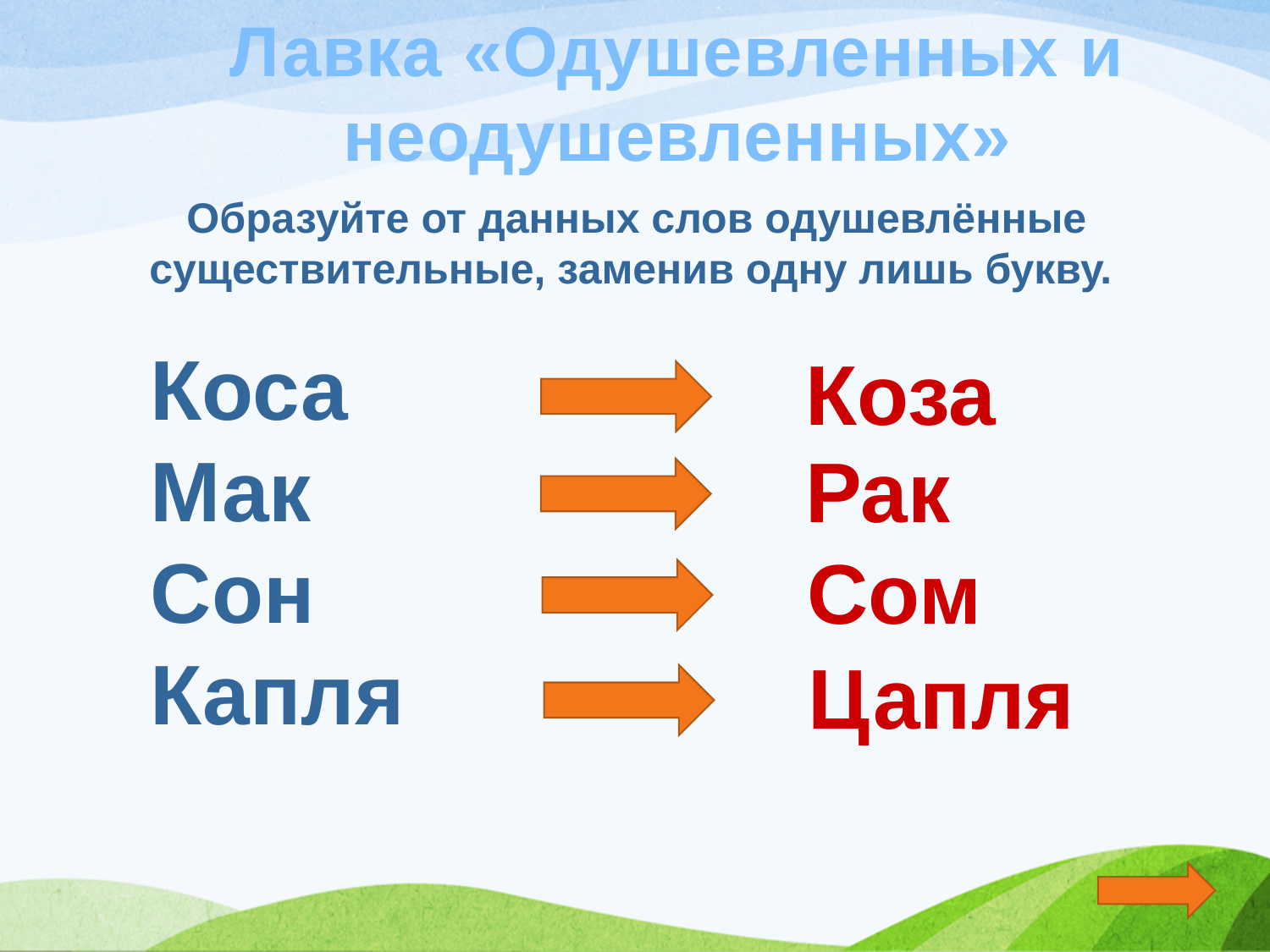

Лавка «Одушевленных и неодушевленных»
Образуйте от данных слов одушевлённые существительные, заменив одну лишь букву.
Коса
Мак
Сон
Капля
Коза

Рак

Сом

Цапля